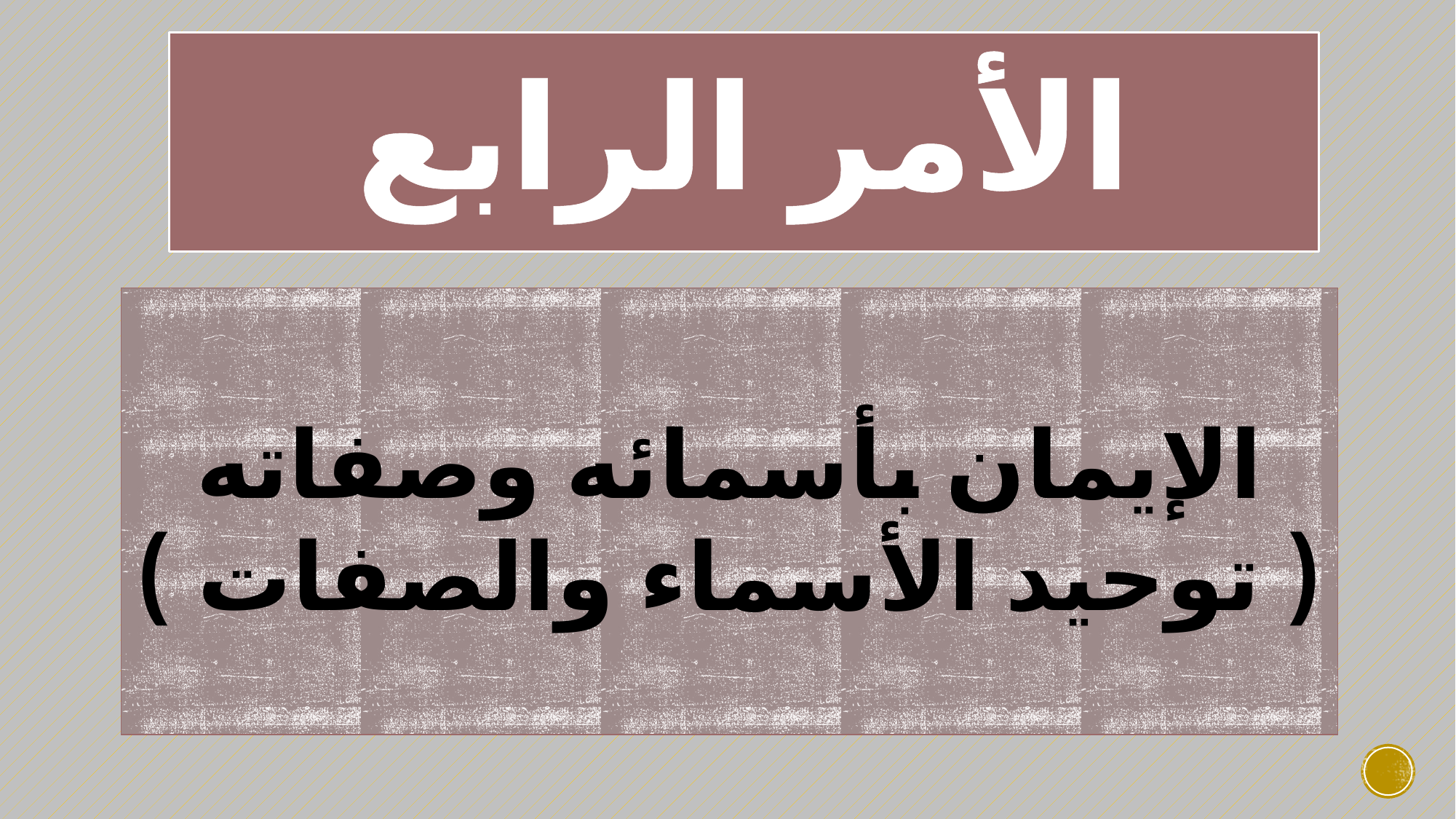

# الأمر الرابع

الإيمان بأسمائه وصفاته
( توحيد الأسماء والصفات )